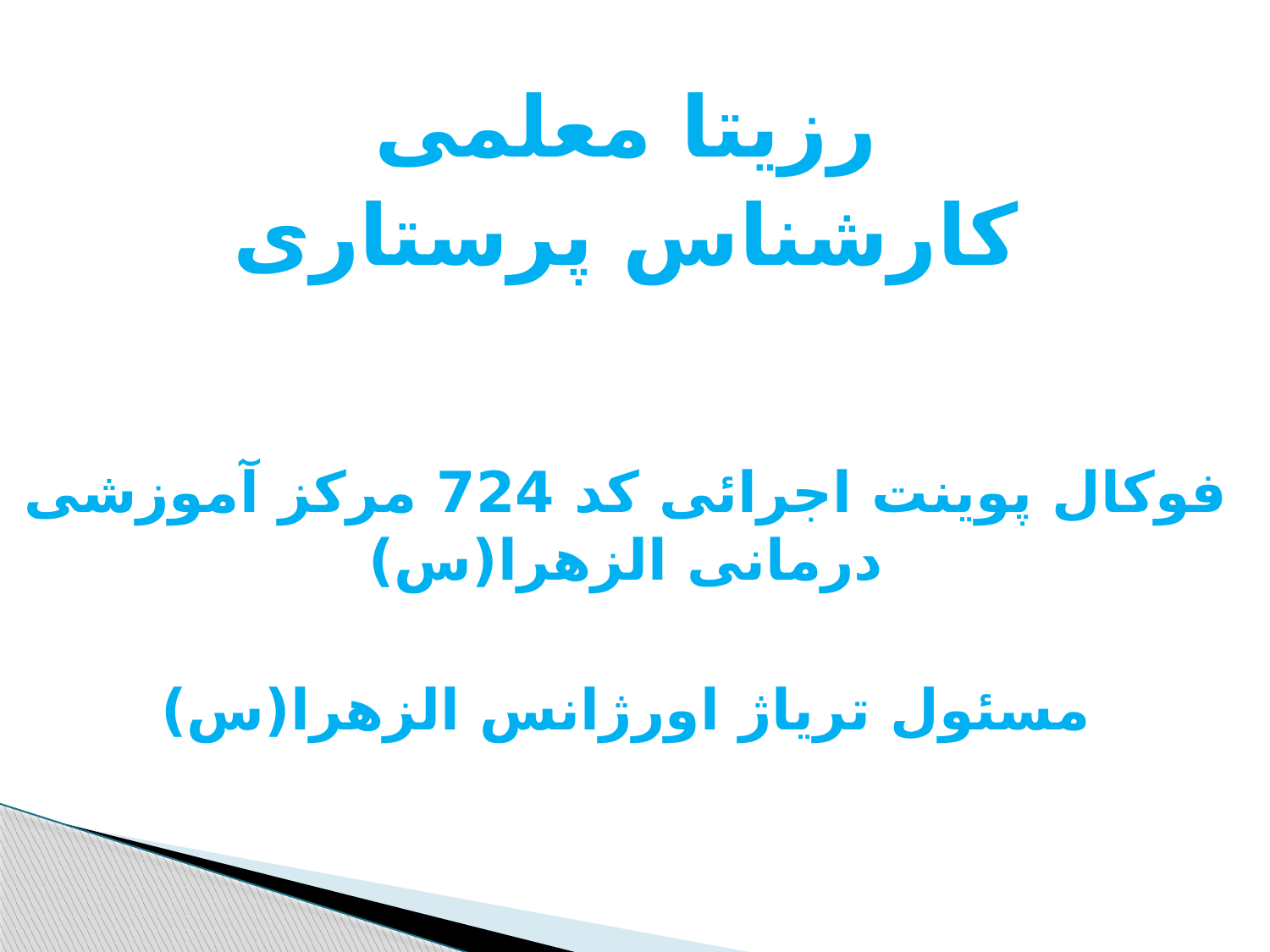

رزیتا معلمی
کارشناس پرستاری

فوکال پوینت اجرائی کد 724 مرکز آموزشی درمانی الزهرا(س)

مسئول تریاژ اورژانس الزهرا(س)